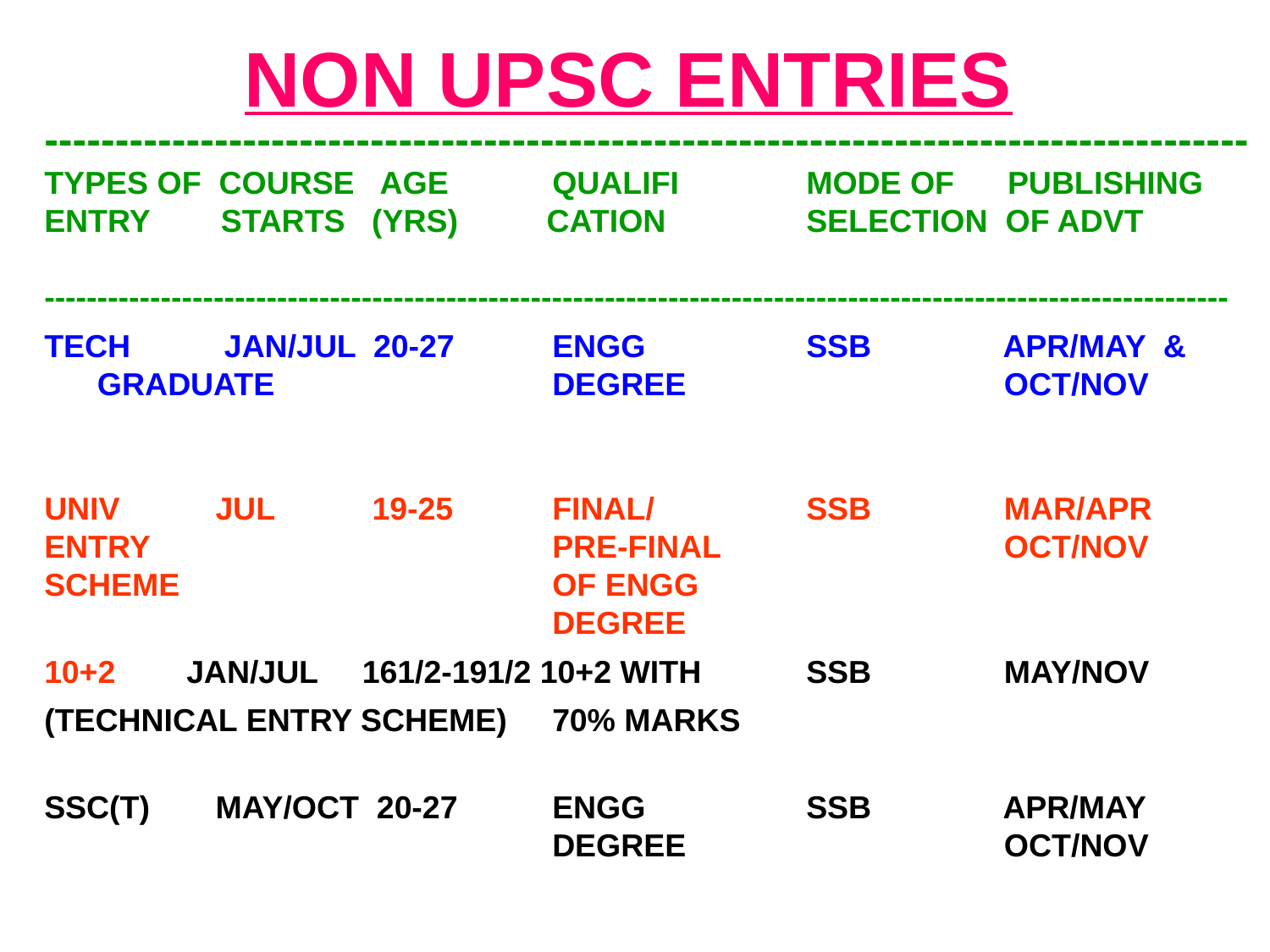

NON UPSC ENTRIES
-------------------------------------------------------------------------------------TYPES OF  COURSE   AGE    	QUALIFI      	MODE OF      PUBLISHING   ENTRY        STARTS   (YRS)          CATION		SELECTION  OF ADVT	              ----------------------------------------------------------------------------------------------------------------
TECH	      JAN/JUL  20-27  	ENGG		SSB	        APR/MAY  &              GRADUATE		     	DEGREE		        OCT/NOV
UNIV	     JUL           19-25        	FINAL/		SSB	        MAR/APR 	 ENTRY				PRE-FINAL		        OCT/NOV SCHEME			OF ENGG		       						DEGREE
10+2        JAN/JUL     161/2-191/2 10+2 WITH	SSB	        MAY/NOV
(TECHNICAL ENTRY SCHEME)	70% MARKS
SSC(T)	     MAY/OCT  20-27	ENGG 		SSB	        APR/MAY 					DEGREE		        OCT/NOV